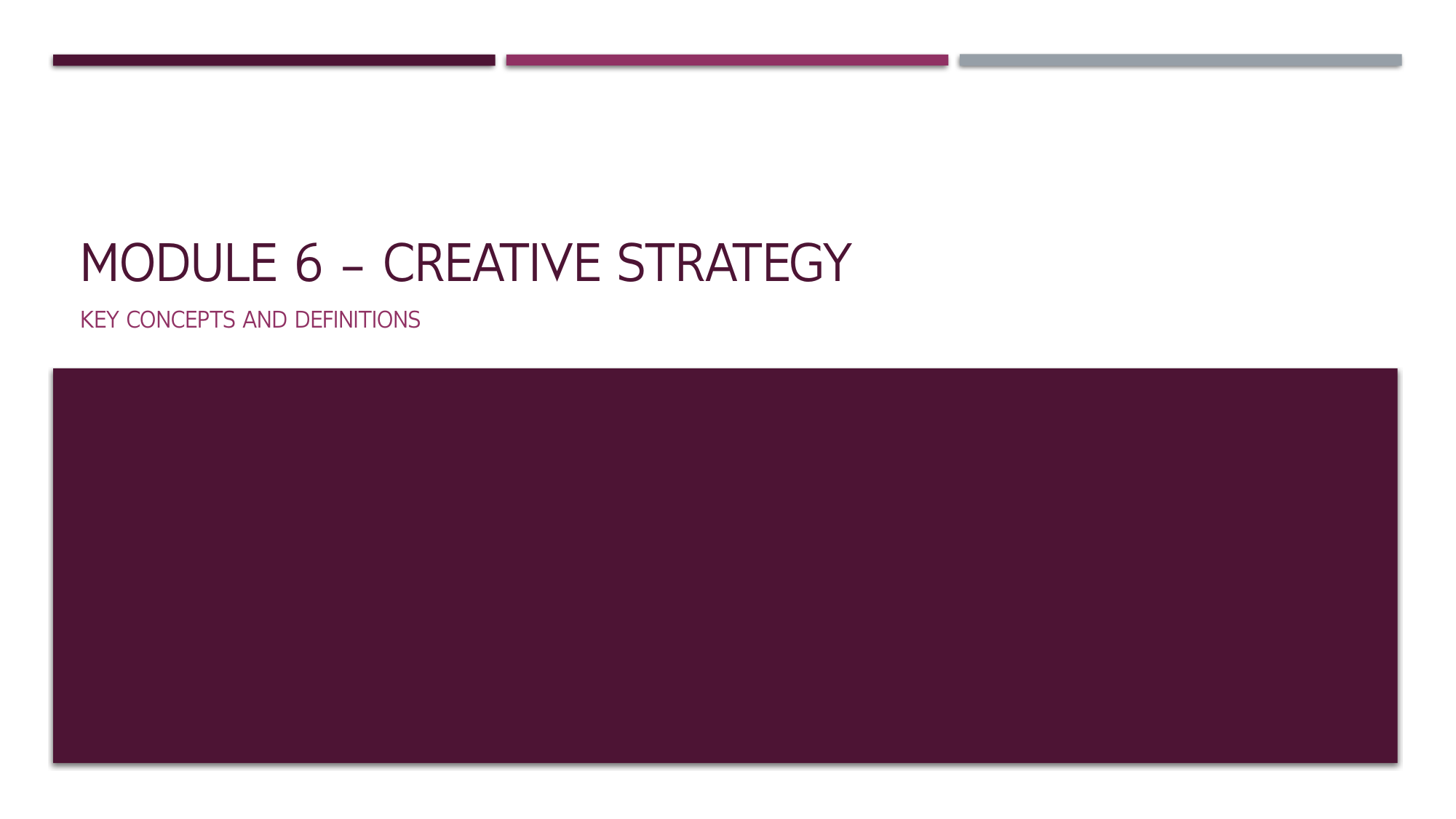

# Module 6 – Creative strategy
Key concepts and Definitions